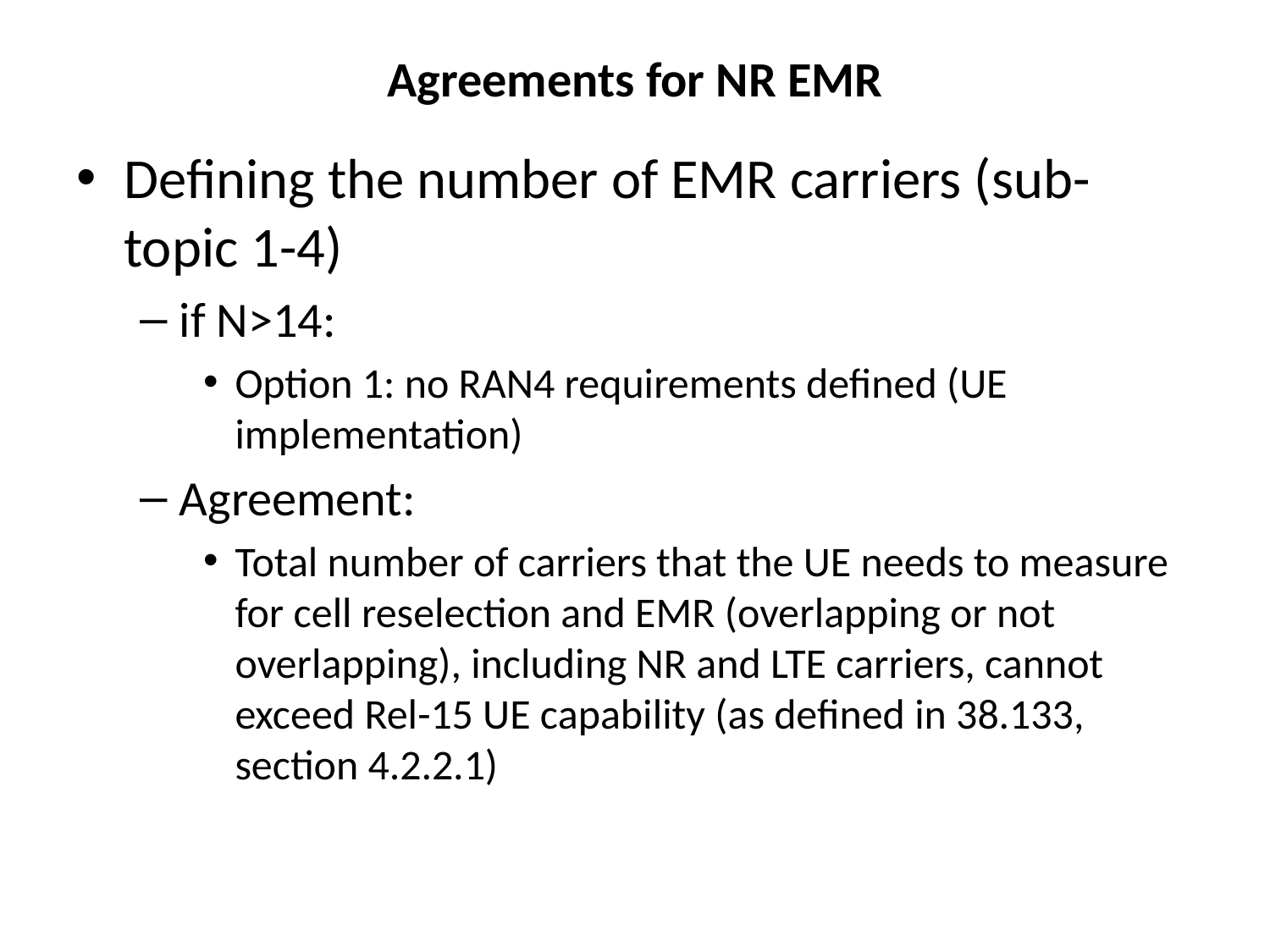

# Agreements for NR EMR
Defining the number of EMR carriers (sub-topic 1-4)
if N>14:
Option 1: no RAN4 requirements defined (UE implementation)
Agreement:
Total number of carriers that the UE needs to measure for cell reselection and EMR (overlapping or not overlapping), including NR and LTE carriers, cannot exceed Rel-15 UE capability (as defined in 38.133, section 4.2.2.1)